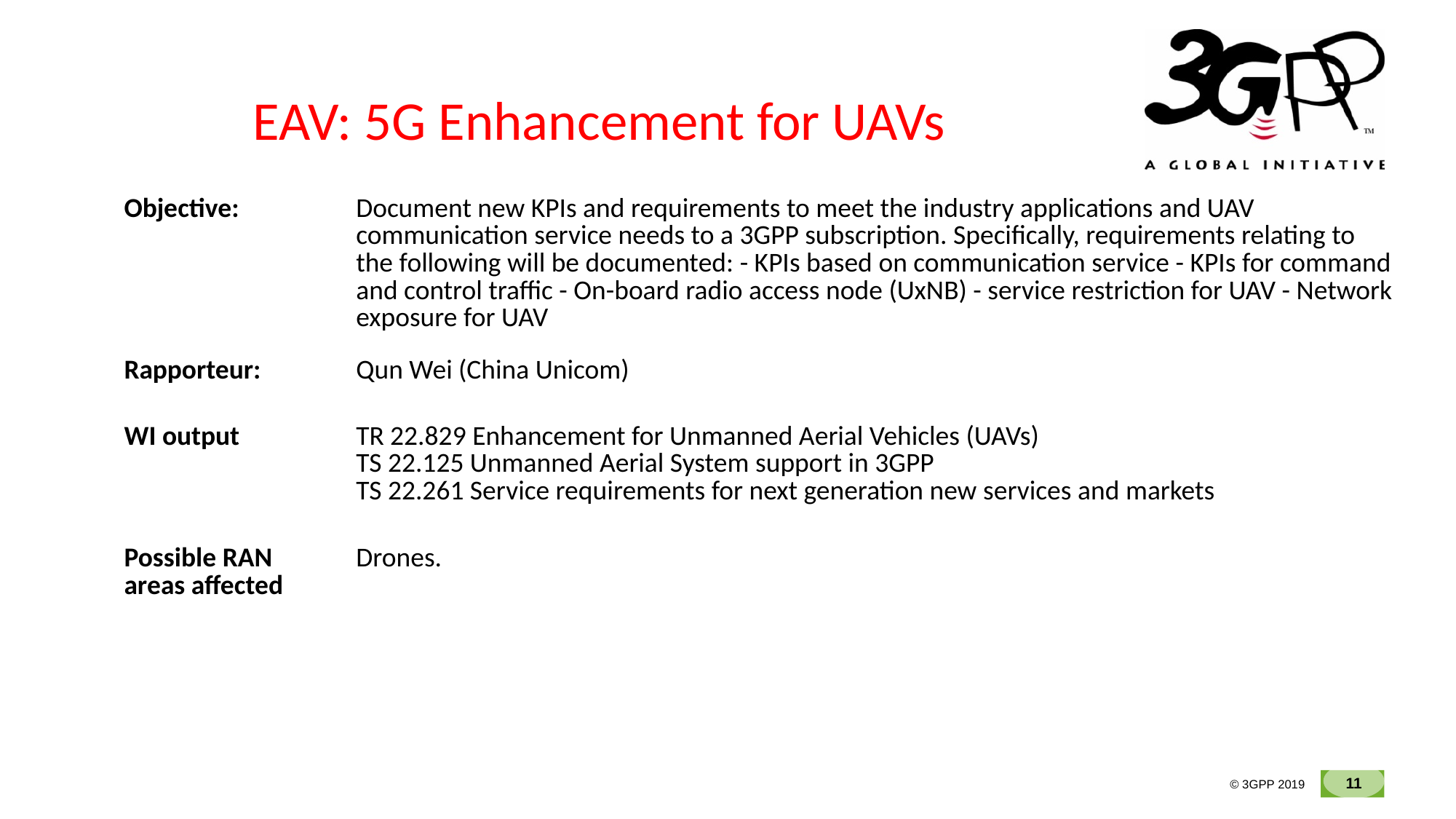

# EAV: 5G Enhancement for UAVs
| Objective: | Document new KPIs and requirements to meet the industry applications and UAV communication service needs to a 3GPP subscription. Specifically, requirements relating to the following will be documented: - KPIs based on communication service - KPIs for command and control traffic - On-board radio access node (UxNB) - service restriction for UAV - Network exposure for UAV |
| --- | --- |
| Rapporteur: | Qun Wei (China Unicom) |
| WI output | TR 22.829 Enhancement for Unmanned Aerial Vehicles (UAVs) TS 22.125 Unmanned Aerial System support in 3GPP TS 22.261 Service requirements for next generation new services and markets |
| Possible RAN areas affected | Drones. |